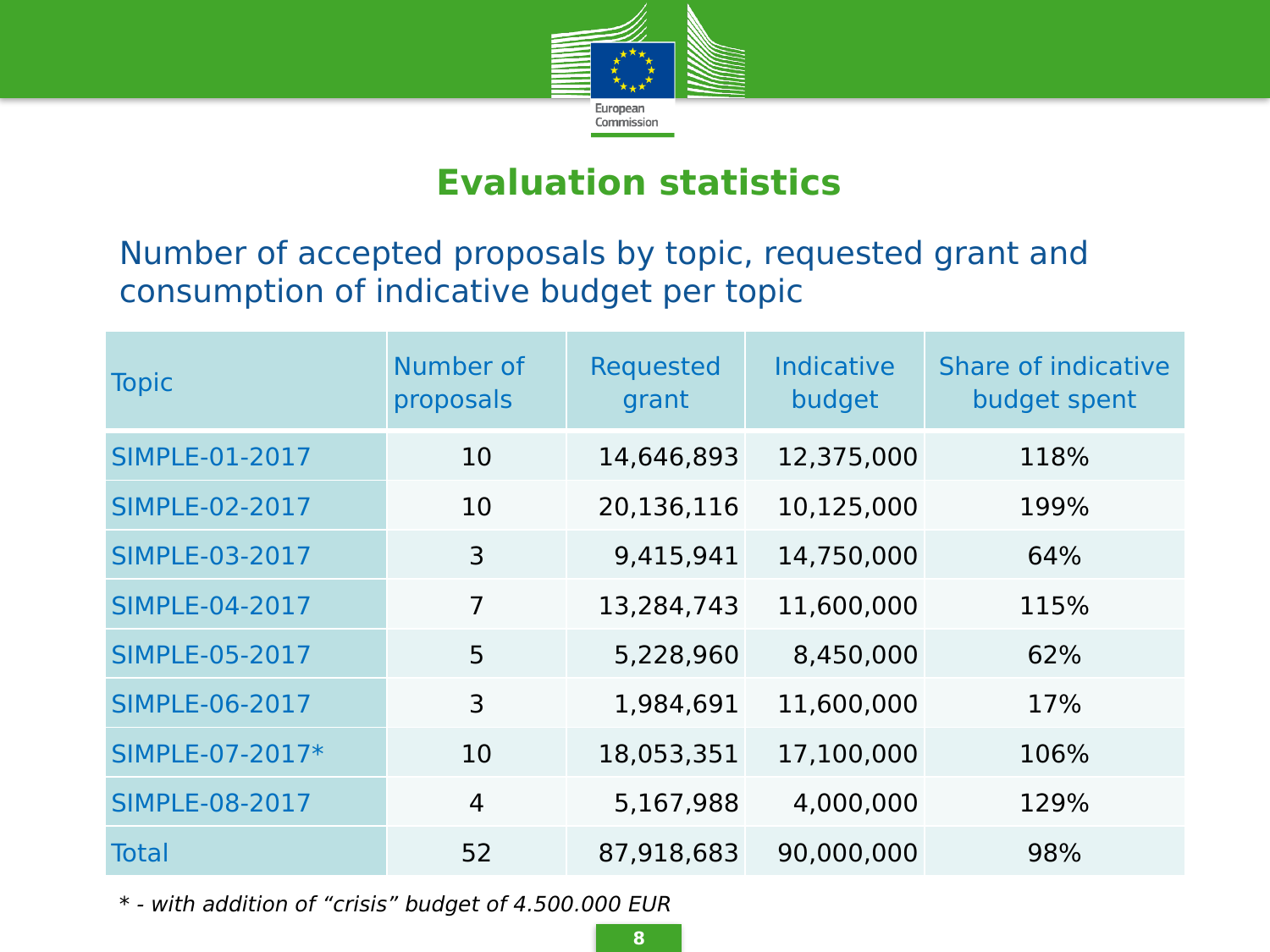

# Evaluation statistics
Number of accepted proposals by topic, requested grant and consumption of indicative budget per topic

* - with addition of “crisis” budget of 4.500.000 EUR

| Topic | Number of proposals | Requested grant | Indicative budget | Share of indicative budget spent |
| --- | --- | --- | --- | --- |
| SIMPLE-01-2017 | 10 | 14,646,893 | 12,375,000 | 118% |
| SIMPLE-02-2017 | 10 | 20,136,116 | 10,125,000 | 199% |
| SIMPLE-03-2017 | 3 | 9,415,941 | 14,750,000 | 64% |
| SIMPLE-04-2017 | 7 | 13,284,743 | 11,600,000 | 115% |
| SIMPLE-05-2017 | 5 | 5,228,960 | 8,450,000 | 62% |
| SIMPLE-06-2017 | 3 | 1,984,691 | 11,600,000 | 17% |
| SIMPLE-07-2017\* | 10 | 18,053,351 | 17,100,000 | 106% |
| SIMPLE-08-2017 | 4 | 5,167,988 | 4,000,000 | 129% |
| Total | 52 | 87,918,683 | 90,000,000 | 98% |
8